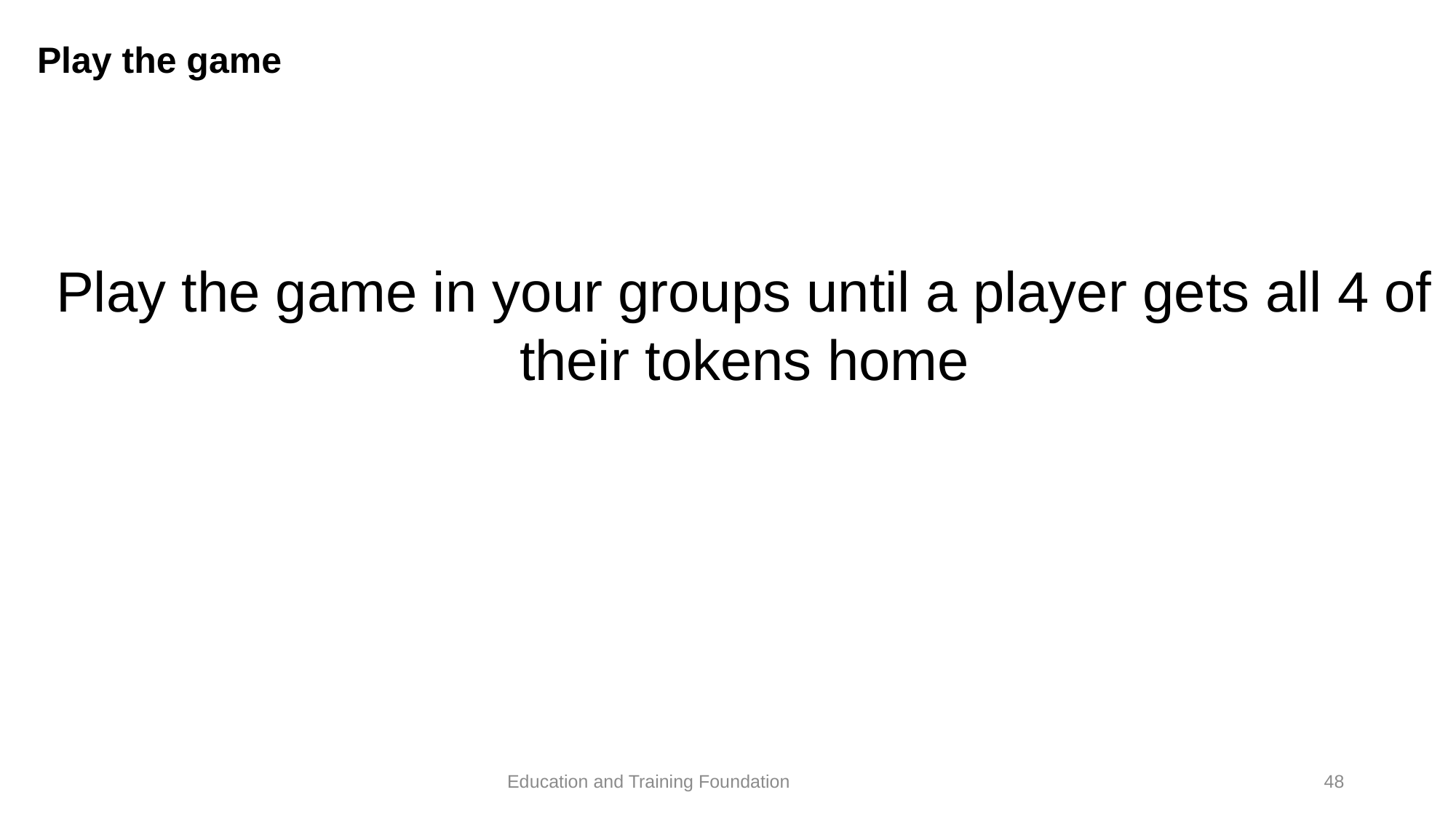

# Play the game

Play the game in your groups until a player gets all 4 of their tokens home

48
Education and Training Foundation